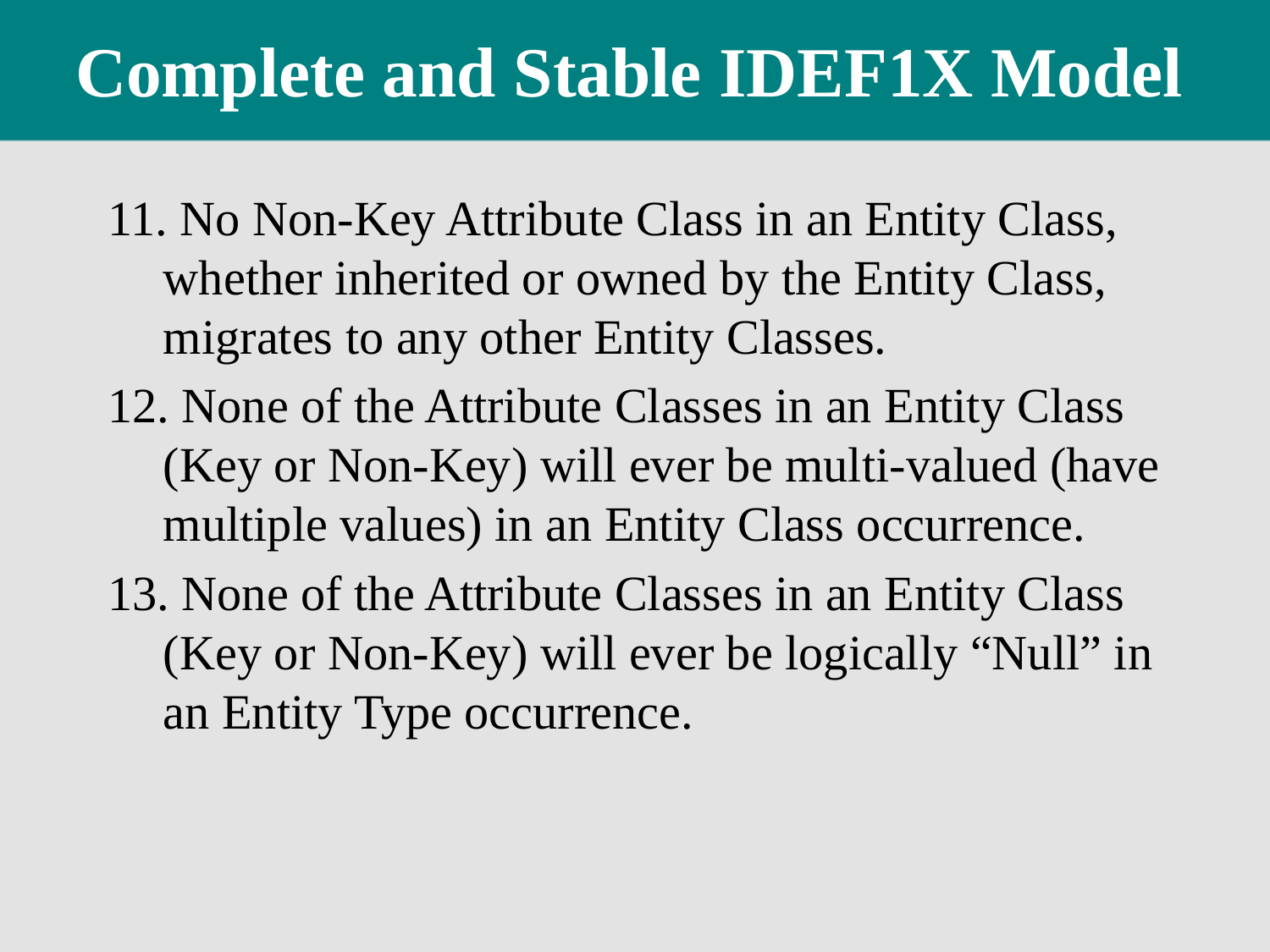

# Complete and Stable IDEF1X Model
11. No Non-Key Attribute Class in an Entity Class, whether inherited or owned by the Entity Class, migrates to any other Entity Classes.
12. None of the Attribute Classes in an Entity Class (Key or Non-Key) will ever be multi-valued (have multiple values) in an Entity Class occurrence.
13. None of the Attribute Classes in an Entity Class (Key or Non-Key) will ever be logically “Null” in an Entity Type occurrence.